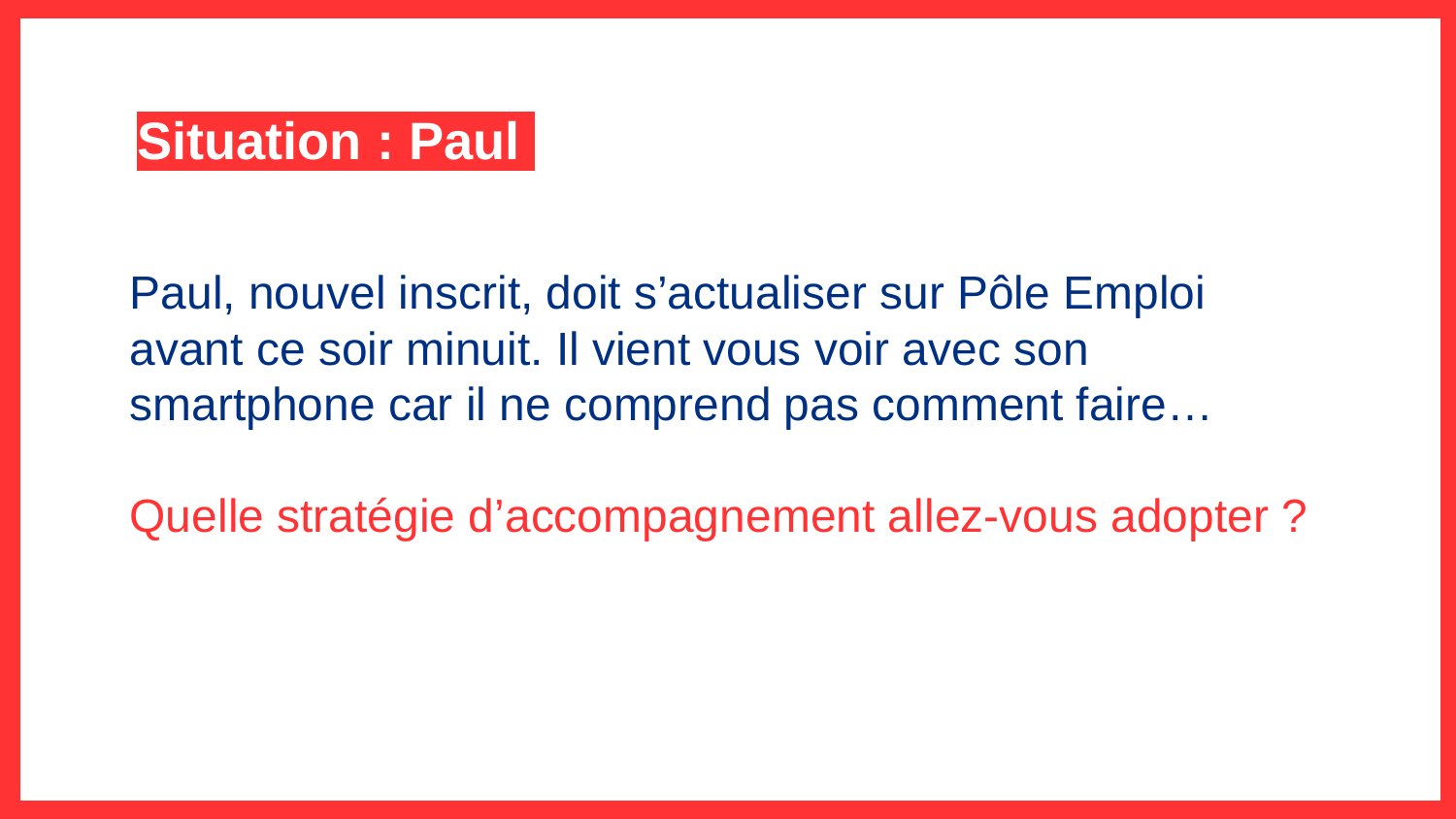

Situation : Paul
Paul, nouvel inscrit, doit s’actualiser sur Pôle Emploi
avant ce soir minuit. Il vient vous voir avec son
smartphone car il ne comprend pas comment faire…

Quelle stratégie d’accompagnement allez-vous adopter ?